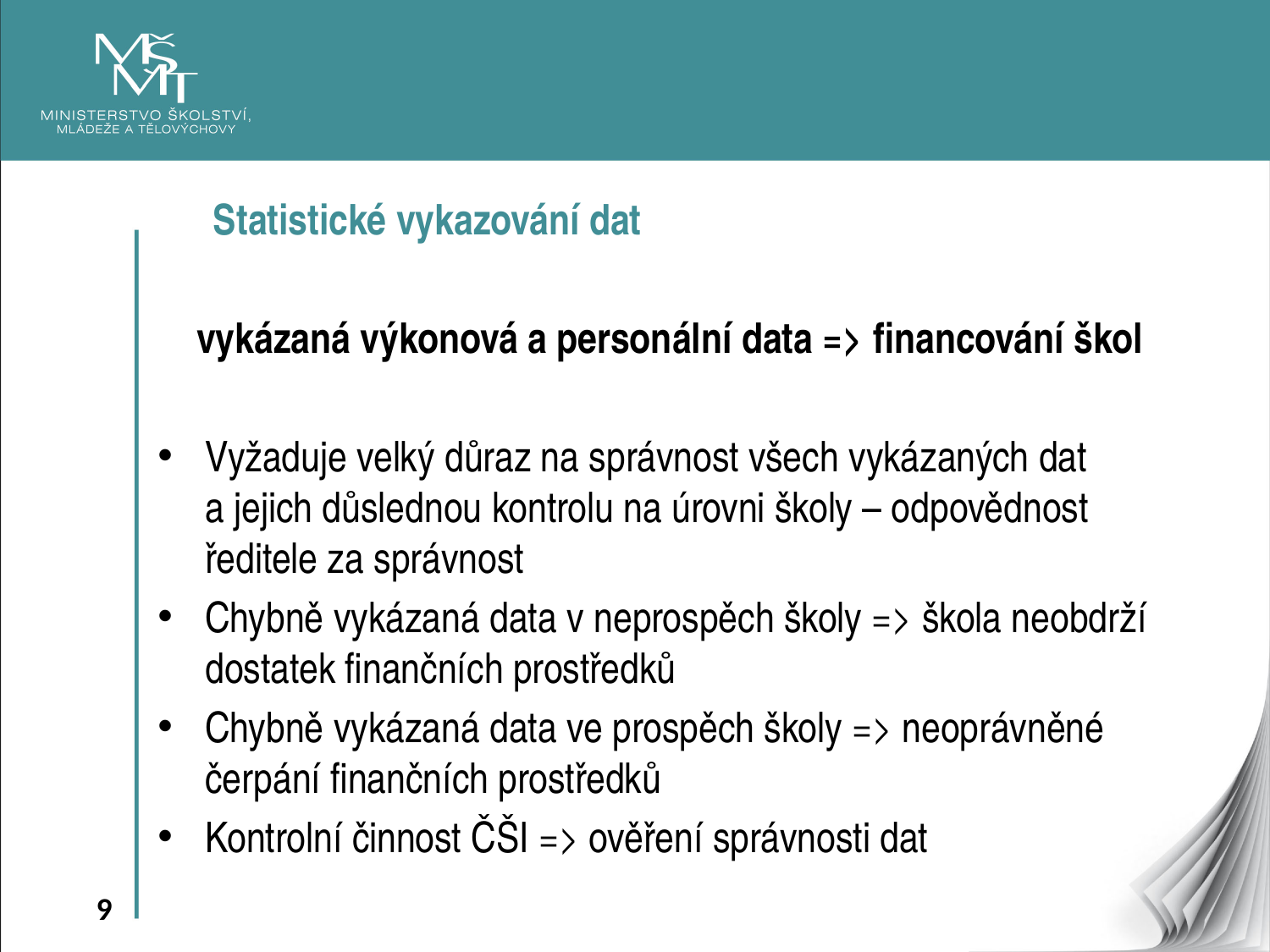

Statistické vykazování dat

vykázaná výkonová a personální data => financování škol

Vyžaduje velký důraz na správnost všech vykázaných dat
a jejich důslednou kontrolu na úrovni školy – odpovědnost ředitele za správnost
Chybně vykázaná data v neprospěch školy => škola neobdrží dostatek finančních prostředků
Chybně vykázaná data ve prospěch školy => neoprávněné čerpání finančních prostředků
Kontrolní činnost ČŠI => ověření správnosti dat